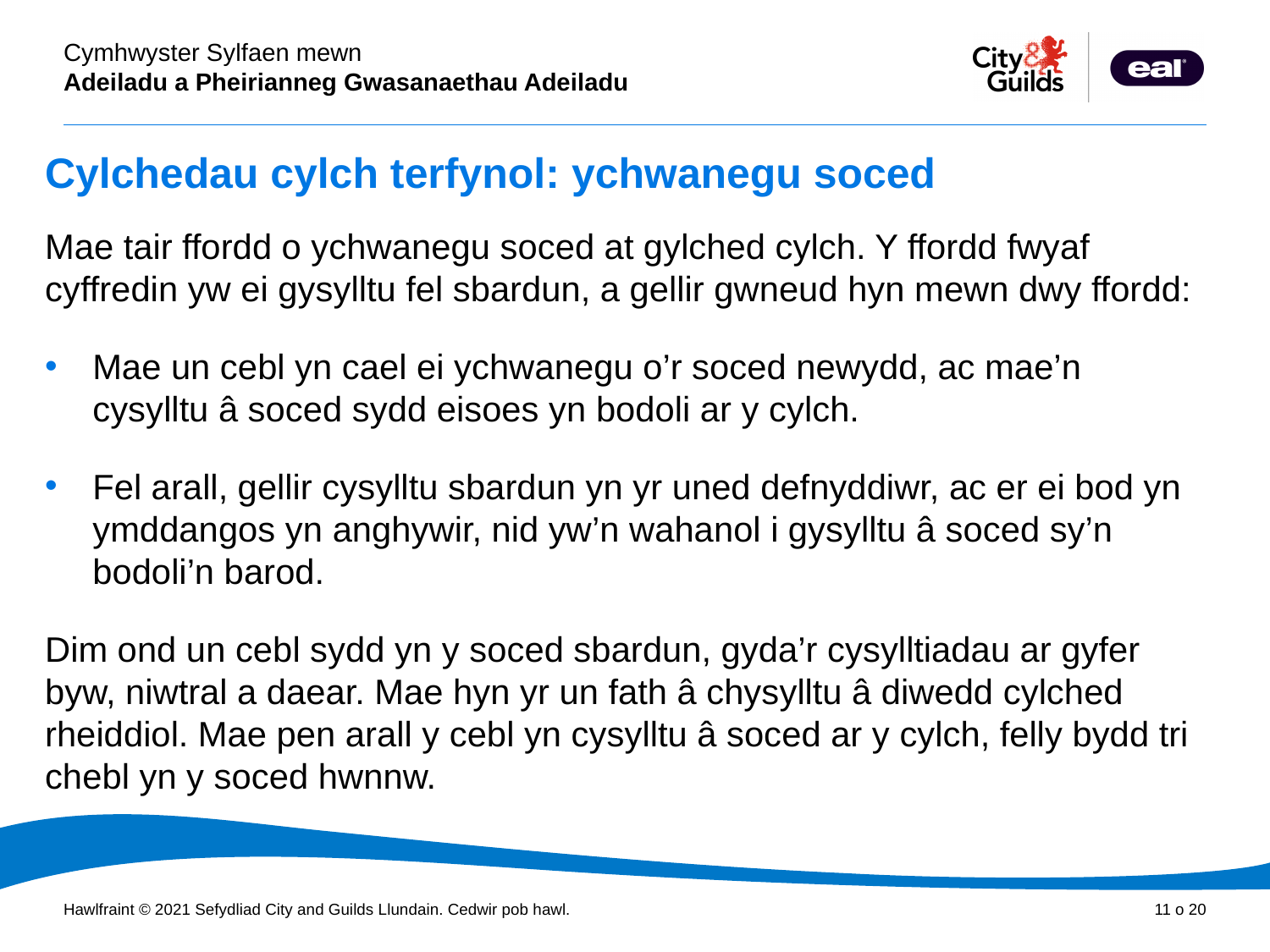

# Cylchedau cylch terfynol: ychwanegu soced
Mae tair ffordd o ychwanegu soced at gylched cylch. Y ffordd fwyaf cyffredin yw ei gysylltu fel sbardun, a gellir gwneud hyn mewn dwy ffordd:
Mae un cebl yn cael ei ychwanegu o’r soced newydd, ac mae’n cysylltu â soced sydd eisoes yn bodoli ar y cylch.
Fel arall, gellir cysylltu sbardun yn yr uned defnyddiwr, ac er ei bod yn ymddangos yn anghywir, nid yw’n wahanol i gysylltu â soced sy’n bodoli’n barod.
Dim ond un cebl sydd yn y soced sbardun, gyda’r cysylltiadau ar gyfer byw, niwtral a daear. Mae hyn yr un fath â chysylltu â diwedd cylched rheiddiol. Mae pen arall y cebl yn cysylltu â soced ar y cylch, felly bydd tri chebl yn y soced hwnnw.